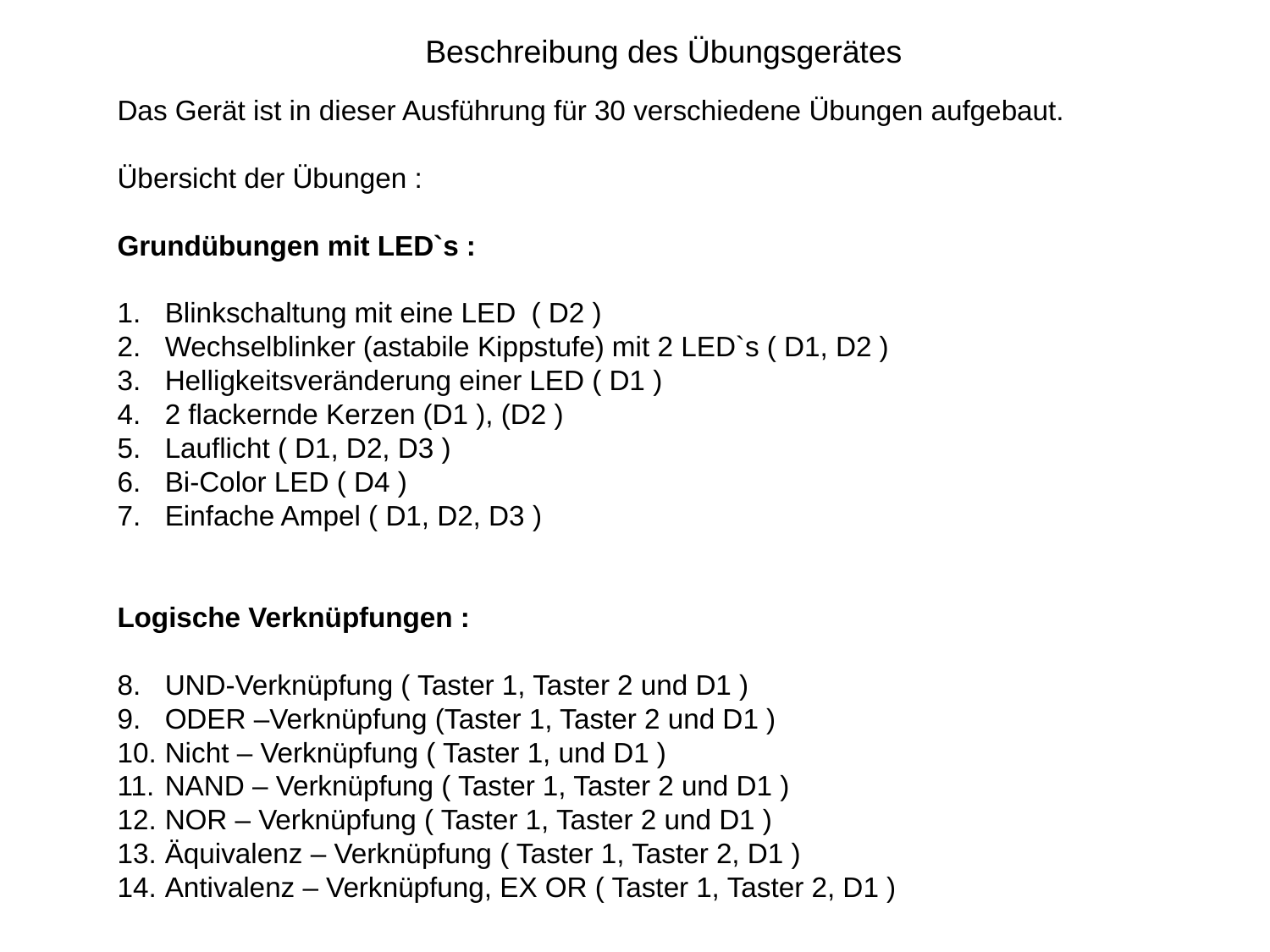

Beschreibung des Übungsgerätes
Das Gerät ist in dieser Ausführung für 30 verschiedene Übungen aufgebaut.

Übersicht der Übungen :

Grundübungen mit LED`s :

Blinkschaltung mit eine LED  ( D2 )
Wechselblinker (astabile Kippstufe) mit 2 LED`s ( D1, D2 )
Helligkeitsveränderung einer LED ( D1 )
2 flackernde Kerzen (D1 ), (D2 )
Lauflicht ( D1, D2, D3 )
Bi-Color LED ( D4 )
Einfache Ampel ( D1, D2, D3 )

Logische Verknüpfungen :

UND-Verknüpfung ( Taster 1, Taster 2 und D1 )
ODER –Verknüpfung (Taster 1, Taster 2 und D1 )
Nicht – Verknüpfung ( Taster 1, und D1 )
NAND – Verknüpfung ( Taster 1, Taster 2 und D1 )
NOR – Verknüpfung ( Taster 1, Taster 2 und D1 )
Äquivalenz – Verknüpfung ( Taster 1, Taster 2, D1 )
Antivalenz – Verknüpfung, EX OR ( Taster 1, Taster 2, D1 )